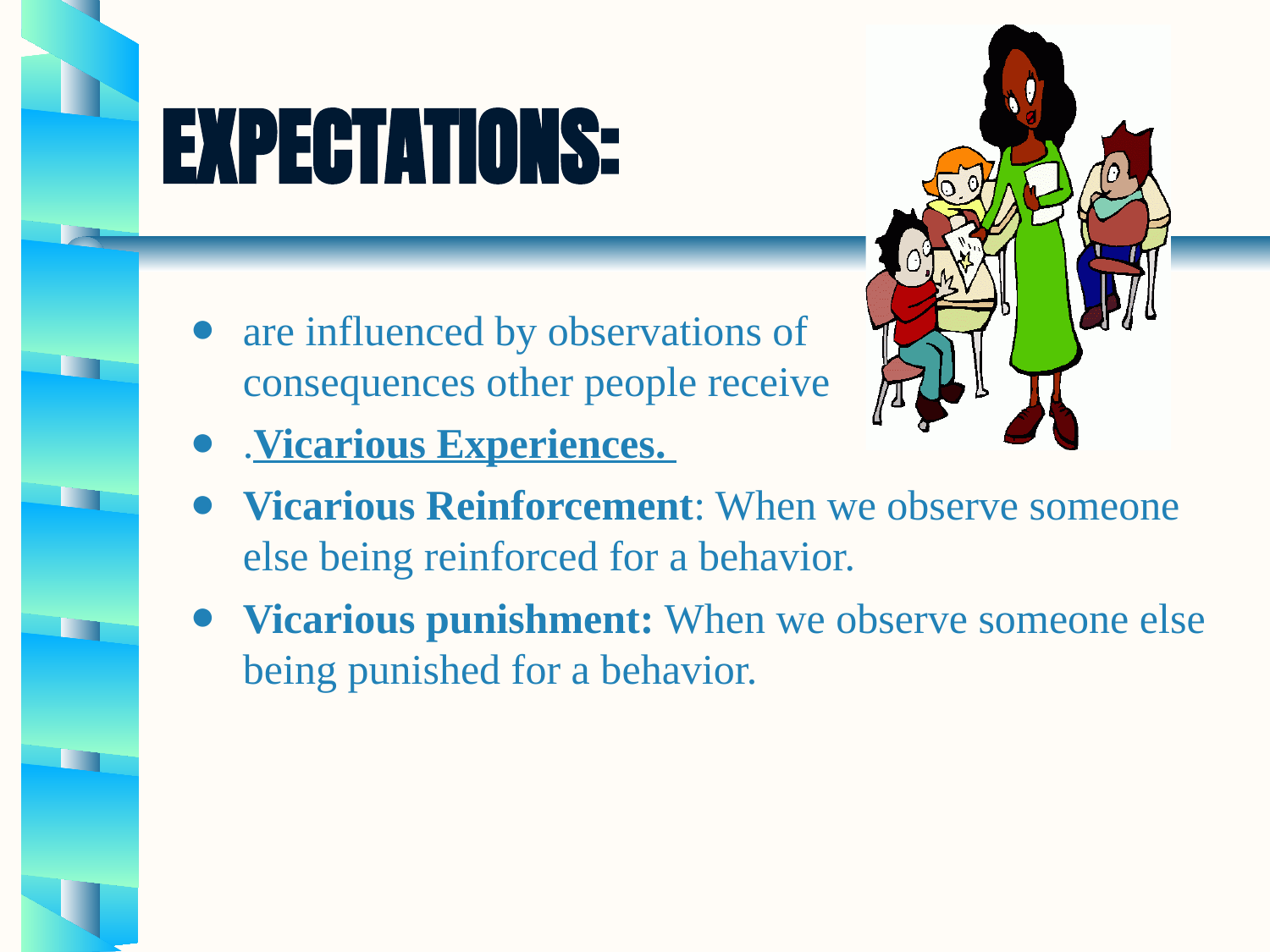

# Expectations:
are influenced by observations of
consequences other people receive
.Vicarious Experiences.
Vicarious Reinforcement: When we observe someone else being reinforced for a behavior.
Vicarious punishment: When we observe someone else being punished for a behavior.